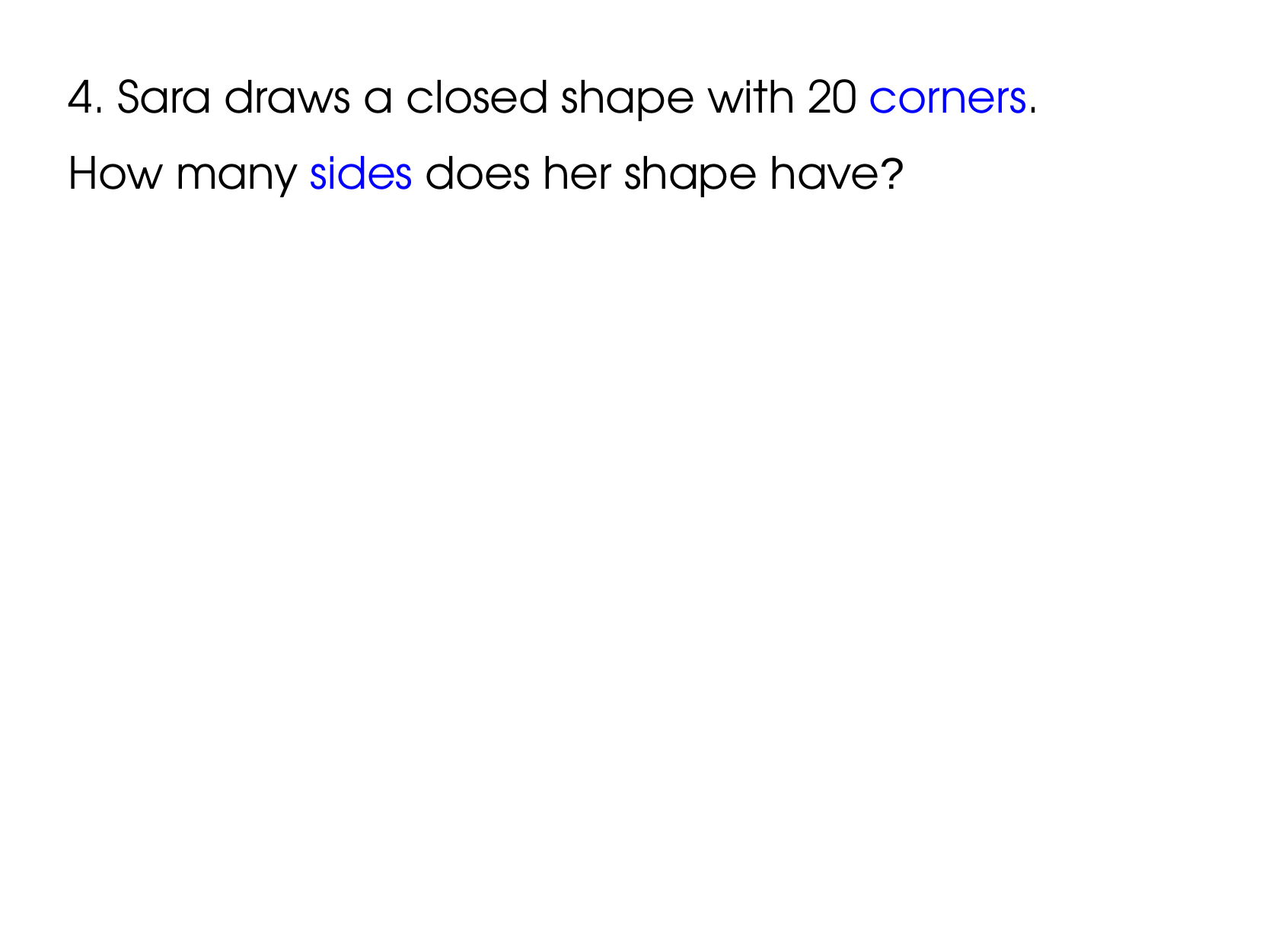

4. Sara draws a closed shape with 20 corners.
How many sides does her shape have?